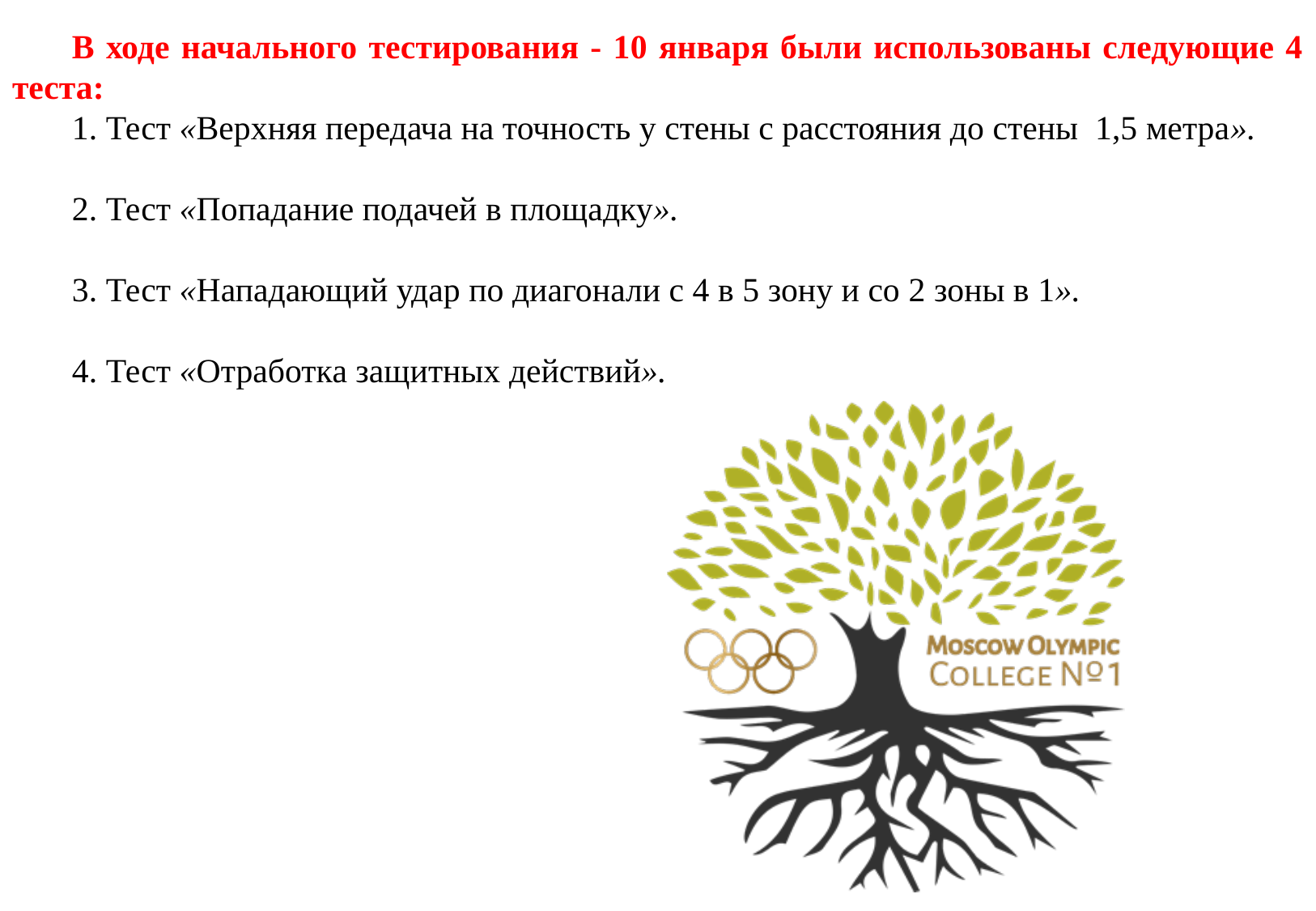

В ходе начального тестирования - 10 января были использованы следующие 4 теста:
1. Тест «Верхняя передача на точность у стены с расстояния до стены  1,5 метра».

2. Тест «Попадание подачей в площадку».

3. Тест «Нападающий удар по диагонали с 4 в 5 зону и со 2 зоны в 1».

4. Тест «Отработка защитных действий».
#

[unsupported chart]